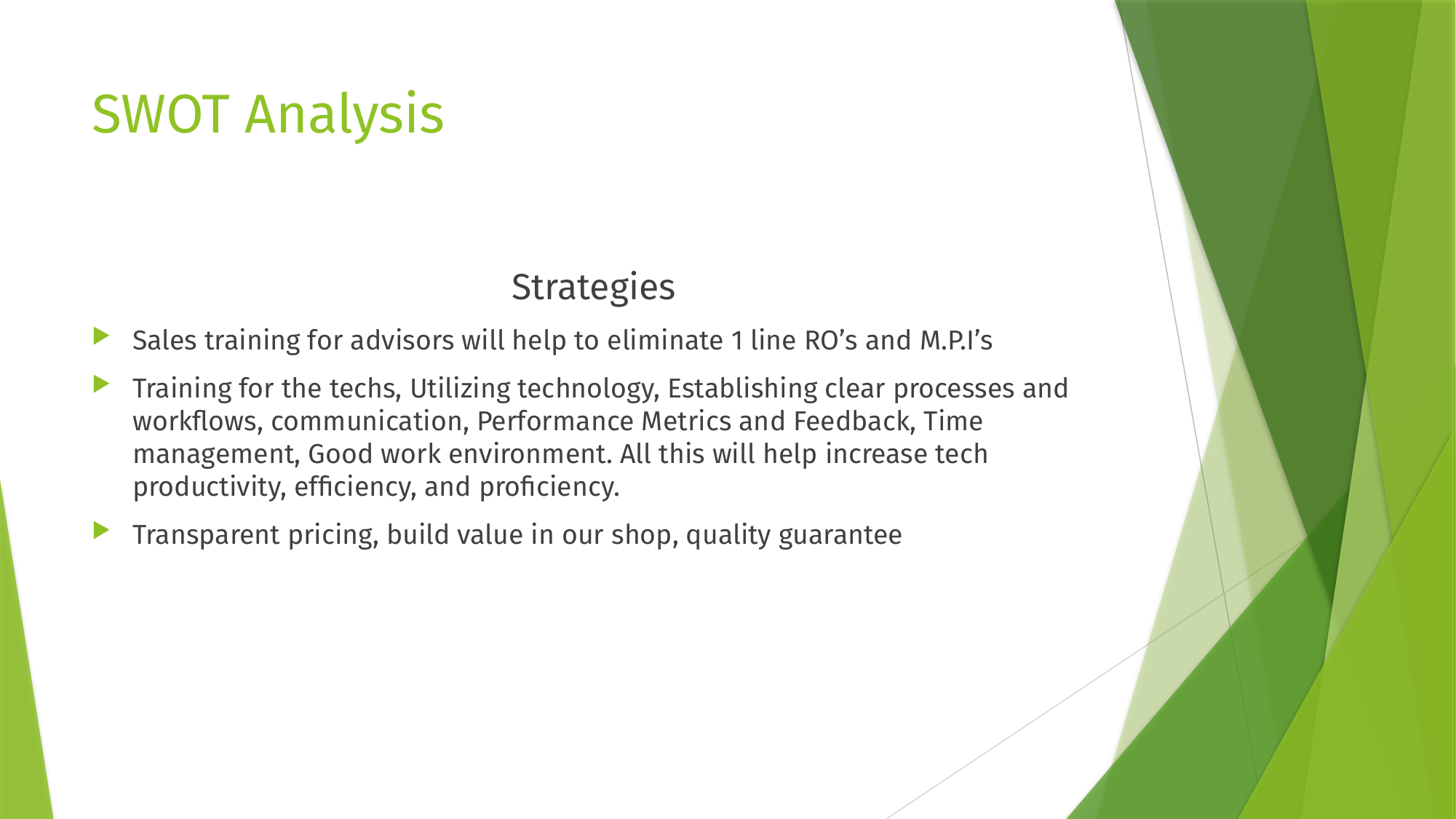

# SWOT Analysis
Strategies
Sales training for advisors will help to eliminate 1 line RO’s and M.P.I’s
Training for the techs, Utilizing technology, Establishing clear processes and workflows, communication, Performance Metrics and Feedback, Time management, Good work environment. All this will help increase tech productivity, efficiency, and proficiency.
Transparent pricing, build value in our shop, quality guarantee